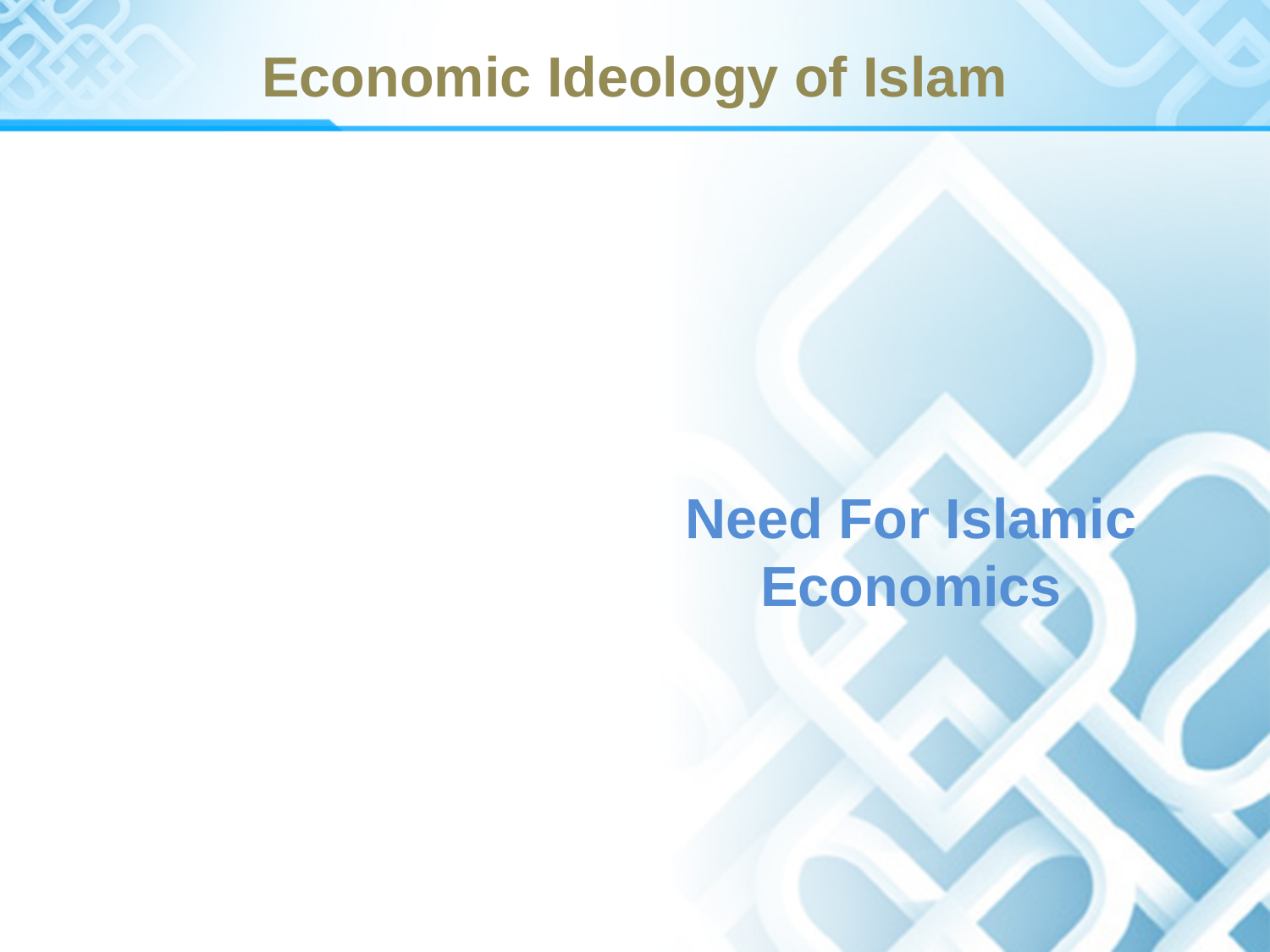

Economic Ideology of Islam
Need For Islamic Economics